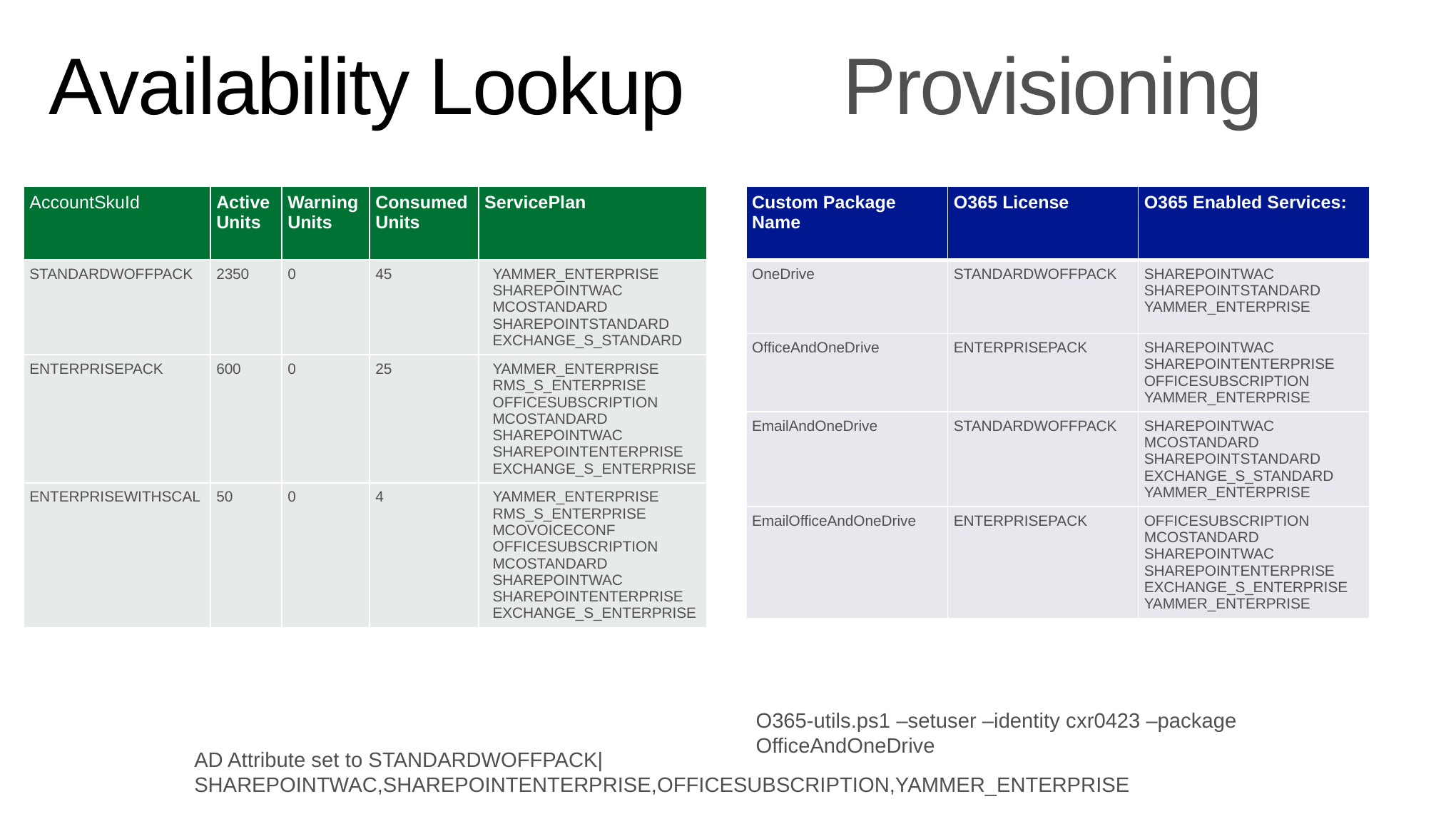

Provisioning
# Availability Lookup
| AccountSkuId | Active Units | Warning Units | Consumed Units | ServicePlan |
| --- | --- | --- | --- | --- |
| STANDARDWOFFPACK | 2350 | 0 | 45 | YAMMER\_ENTERPRISE   SHAREPOINTWAC   MCOSTANDARD   SHAREPOINTSTANDARD   EXCHANGE\_S\_STANDARD |
| ENTERPRISEPACK | 600 | 0 | 25 | YAMMER\_ENTERPRISE   RMS\_S\_ENTERPRISE   OFFICESUBSCRIPTION   MCOSTANDARD   SHAREPOINTWAC   SHAREPOINTENTERPRISE   EXCHANGE\_S\_ENTERPRISE |
| ENTERPRISEWITHSCAL | 50 | 0 | 4 | YAMMER\_ENTERPRISE   RMS\_S\_ENTERPRISE   MCOVOICECONF   OFFICESUBSCRIPTION   MCOSTANDARD   SHAREPOINTWAC   SHAREPOINTENTERPRISE   EXCHANGE\_S\_ENTERPRISE |
| Custom Package Name | O365 License | O365 Enabled Services: |
| --- | --- | --- |
| OneDrive | STANDARDWOFFPACK | SHAREPOINTWAC SHAREPOINTSTANDARD YAMMER\_ENTERPRISE |
| OfficeAndOneDrive | ENTERPRISEPACK | SHAREPOINTWAC SHAREPOINTENTERPRISE OFFICESUBSCRIPTION YAMMER\_ENTERPRISE |
| EmailAndOneDrive | STANDARDWOFFPACK | SHAREPOINTWAC MCOSTANDARD SHAREPOINTSTANDARD EXCHANGE\_S\_STANDARD YAMMER\_ENTERPRISE |
| EmailOfficeAndOneDrive | ENTERPRISEPACK | OFFICESUBSCRIPTION MCOSTANDARD SHAREPOINTWAC SHAREPOINTENTERPRISE EXCHANGE\_S\_ENTERPRISE YAMMER\_ENTERPRISE |
O365-utils.ps1 –setuser –identity cxr0423 –package OfficeAndOneDrive
AD Attribute set to STANDARDWOFFPACK|SHAREPOINTWAC,SHAREPOINTENTERPRISE,OFFICESUBSCRIPTION,YAMMER_ENTERPRISE